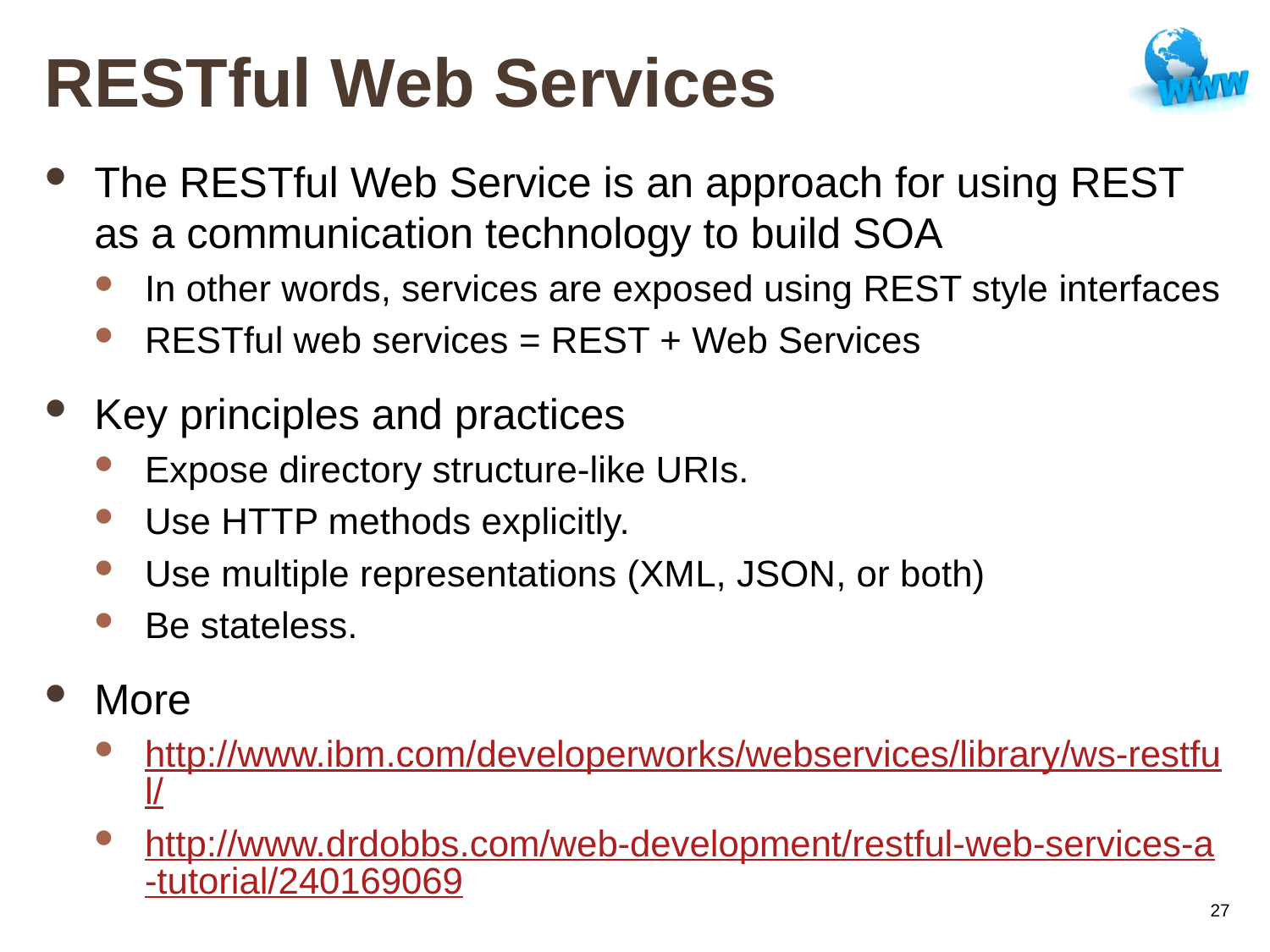

# RESTful Web Services
The RESTful Web Service is an approach for using REST as a communication technology to build SOA
In other words, services are exposed using REST style interfaces
RESTful web services = REST + Web Services
Key principles and practices
Expose directory structure-like URIs.
Use HTTP methods explicitly.
Use multiple representations (XML, JSON, or both)
Be stateless.
More
http://www.ibm.com/developerworks/webservices/library/ws-restful/
http://www.drdobbs.com/web-development/restful-web-services-a-tutorial/240169069

27